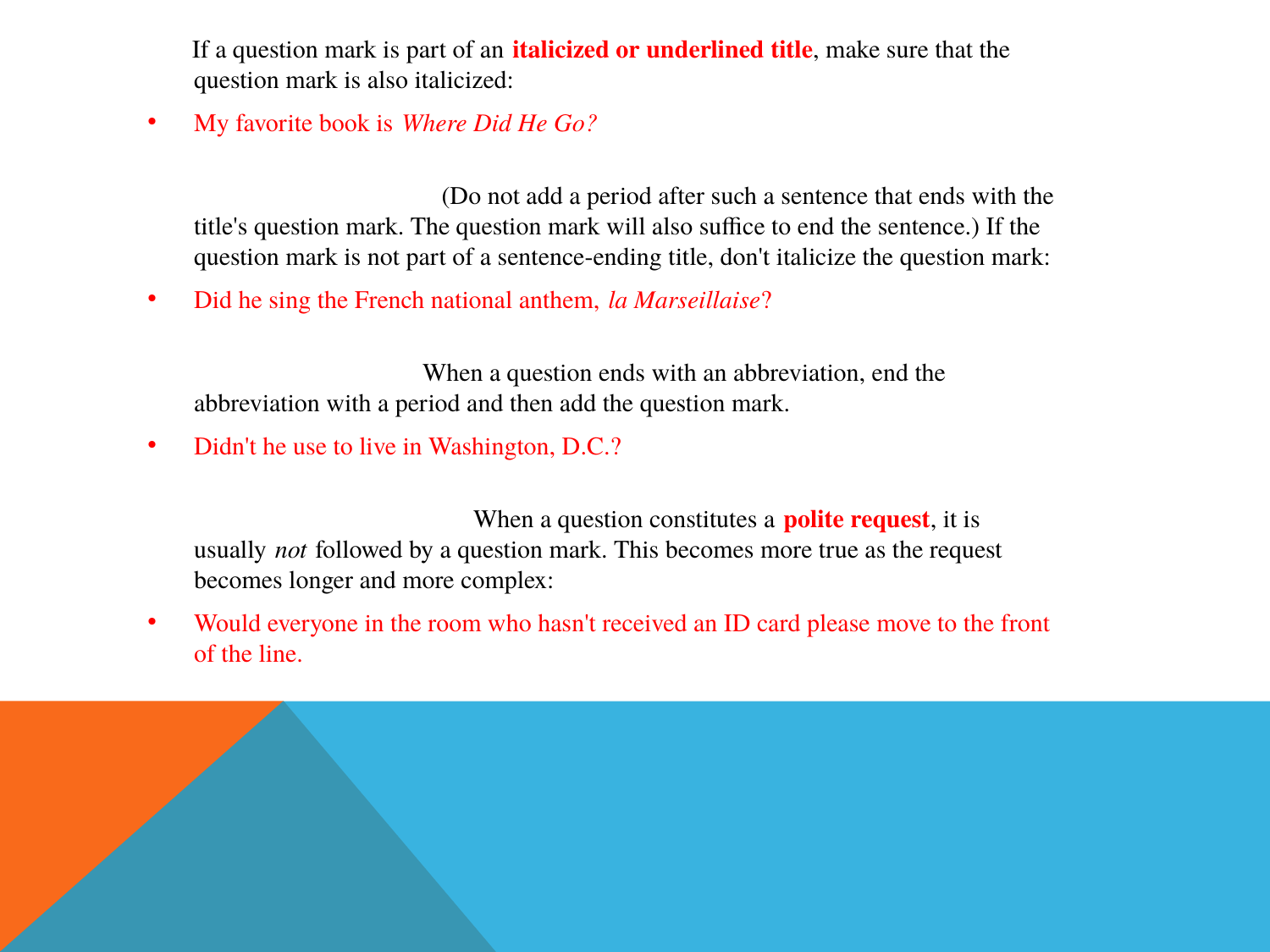

If a question mark is part of an italicized or underlined title, make sure that the question mark is also italicized:
My favorite book is Where Did He Go?
                                                                                                                                                                                          (Do not add a period after such a sentence that ends with the title's question mark. The question mark will also suffice to end the sentence.) If the question mark is not part of a sentence-ending title, don't italicize the question mark:
Did he sing the French national anthem, la Marseillaise?
                                                                                                                                                                                       When a question ends with an abbreviation, end the abbreviation with a period and then add the question mark.
Didn't he use to live in Washington, D.C.?
                                                                                                                                                                                               When a question constitutes a polite request, it is usually not followed by a question mark. This becomes more true as the request becomes longer and more complex:
Would everyone in the room who hasn't received an ID card please move to the front of the line.

#